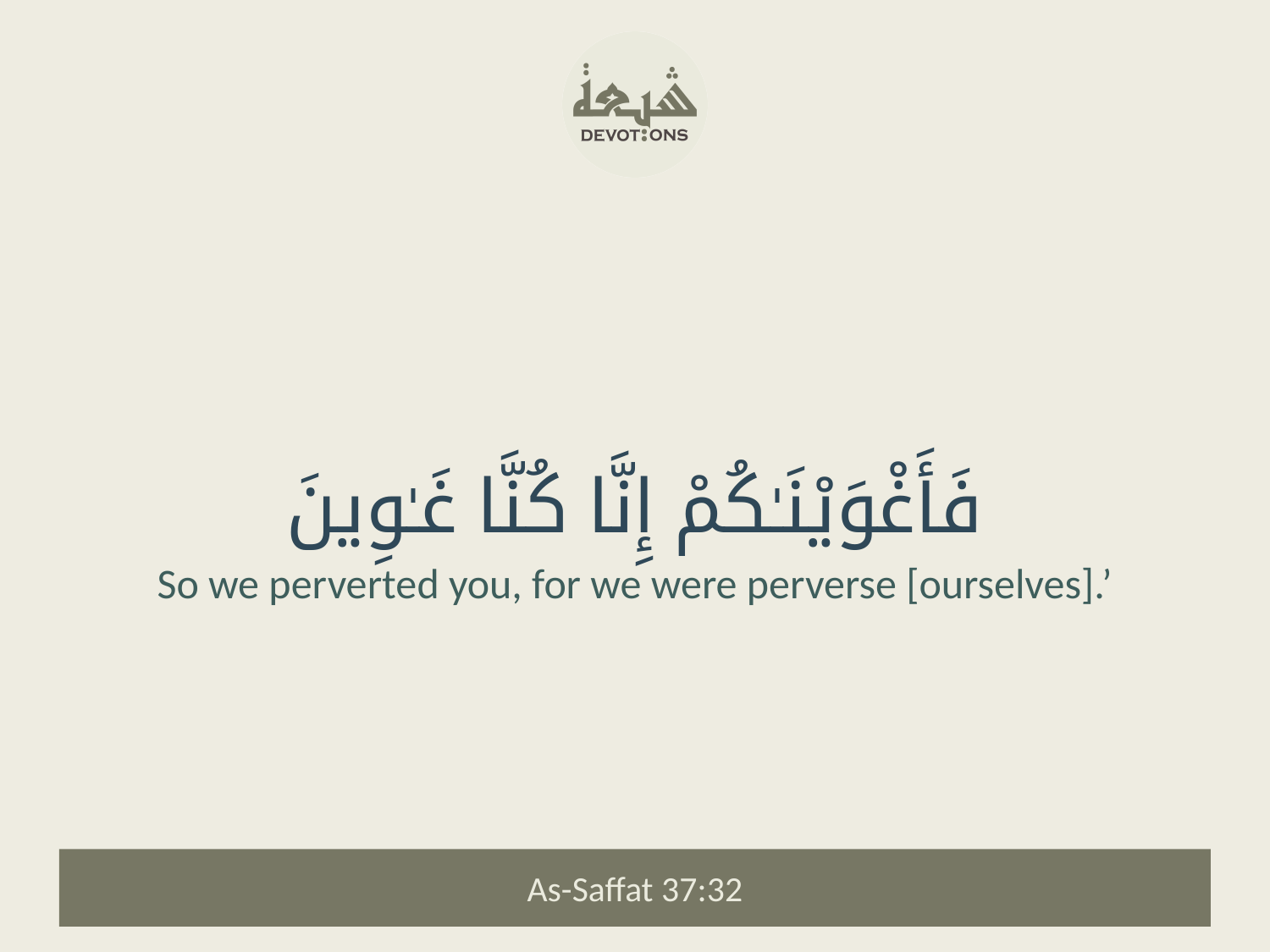

فَأَغْوَيْنَـٰكُمْ إِنَّا كُنَّا غَـٰوِينَ
So we perverted you, for we were perverse [ourselves].’
As-Saffat 37:32